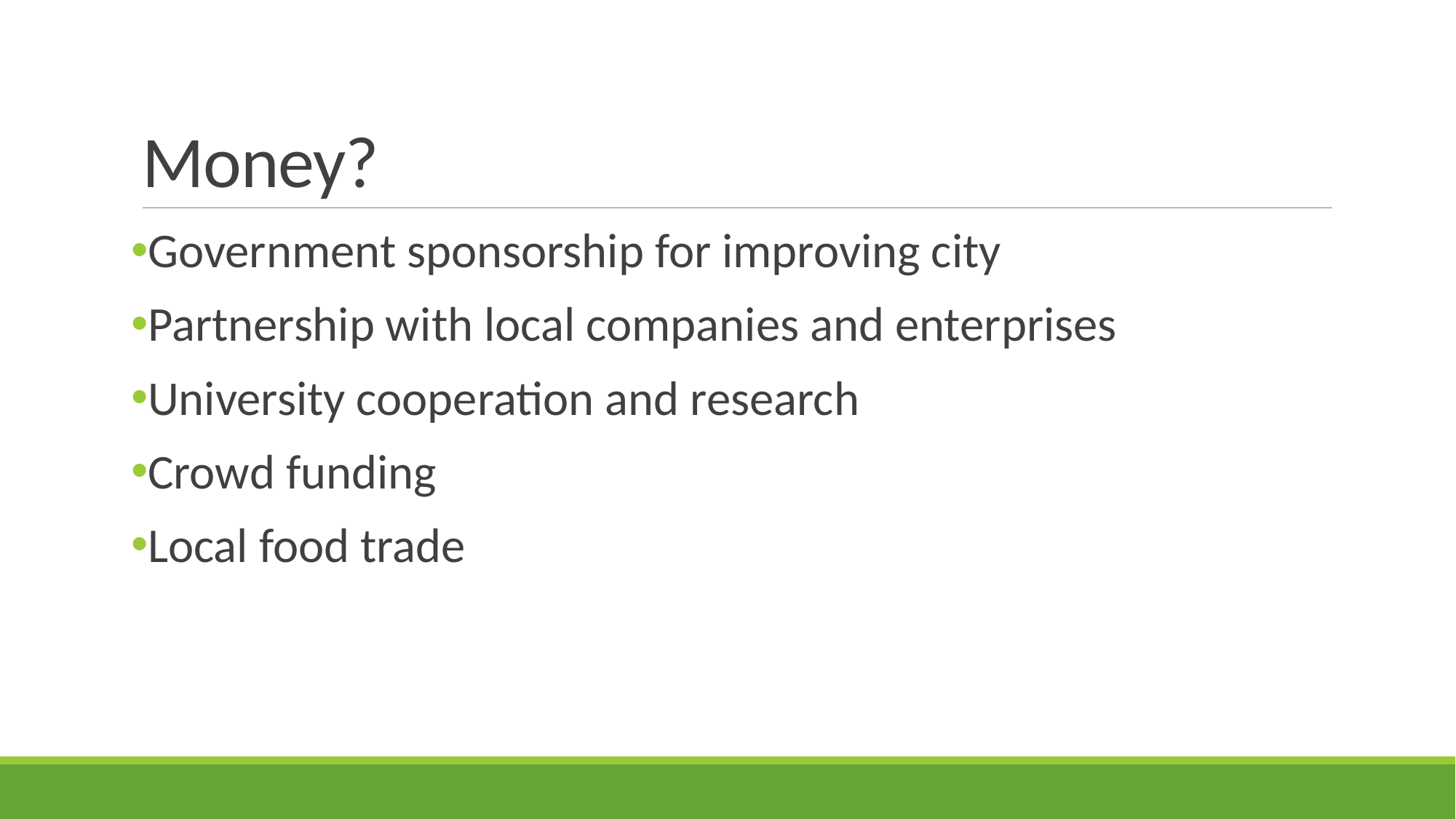

# Money?
Government sponsorship for improving city
Partnership with local companies and enterprises
University cooperation and research
Crowd funding
Local food trade